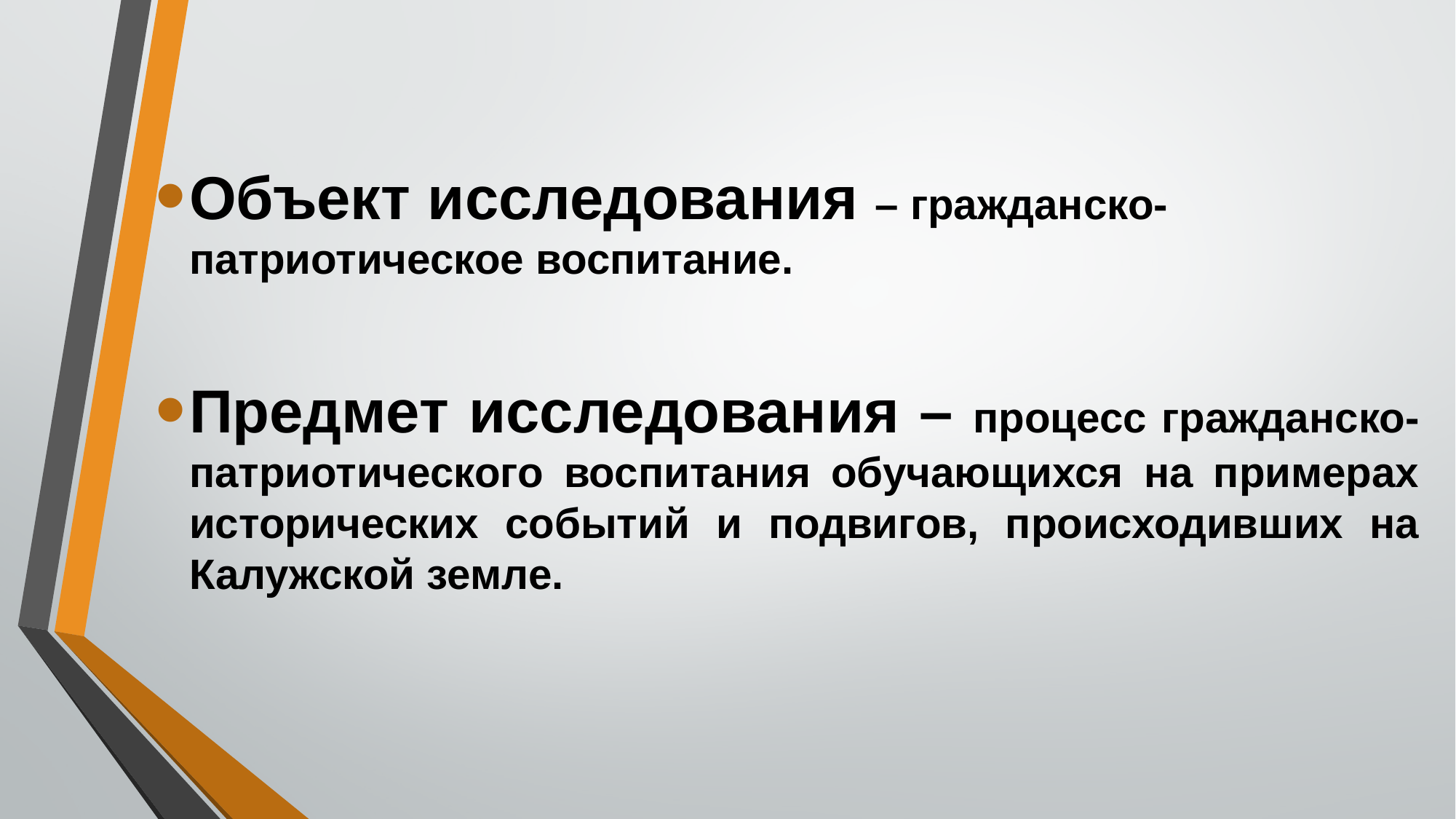

Объект исследования – гражданско-патриотическое воспитание.

Предмет исследования – процесс гражданско-патриотического воспитания обучающихся на примерах исторических событий и подвигов, происходивших на Калужской земле.